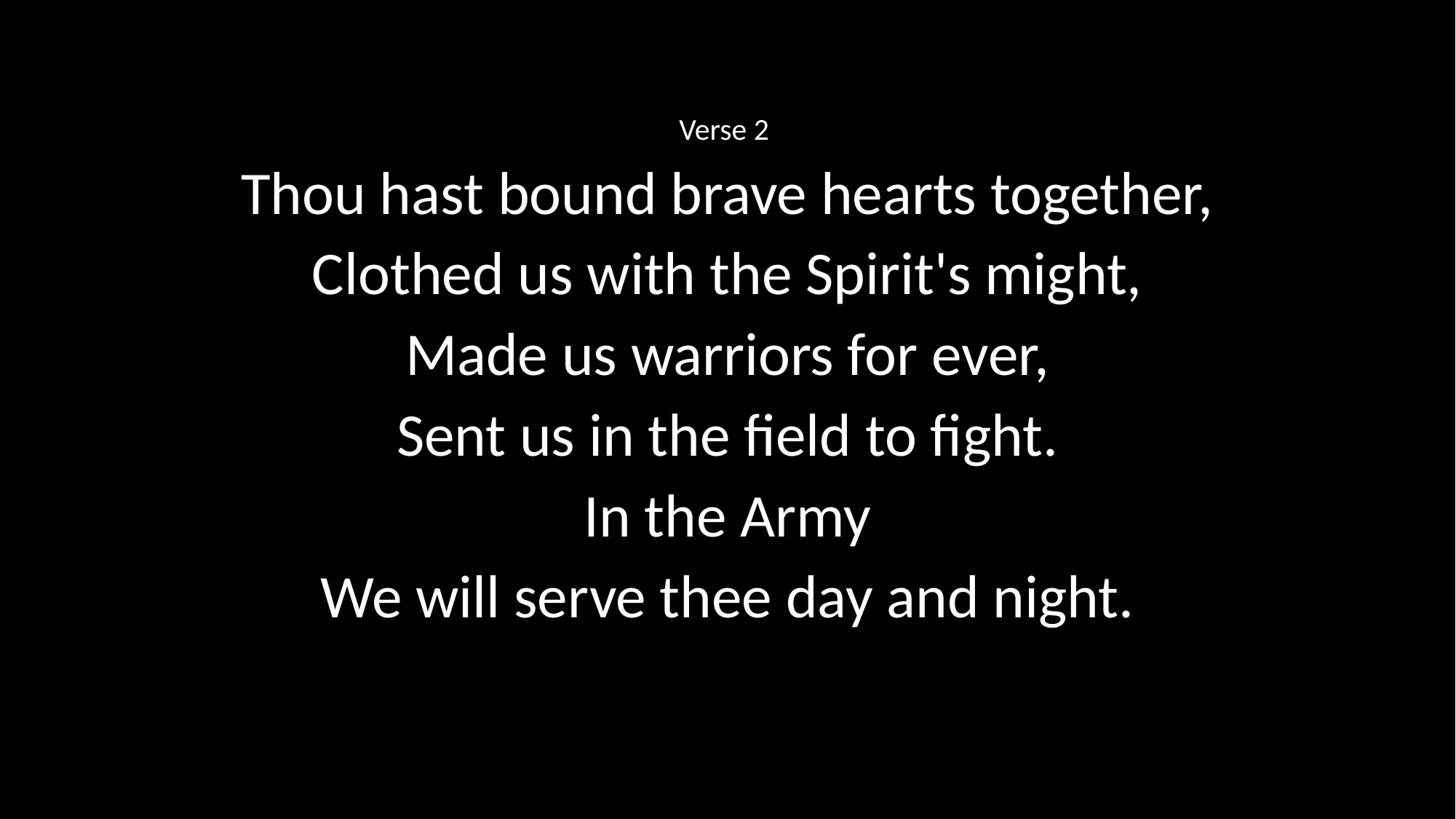

Verse 2
Thou hast bound brave hearts together,
Clothed us with the Spirit's might,
Made us warriors for ever,
Sent us in the field to fight.
In the Army
We will serve thee day and night.